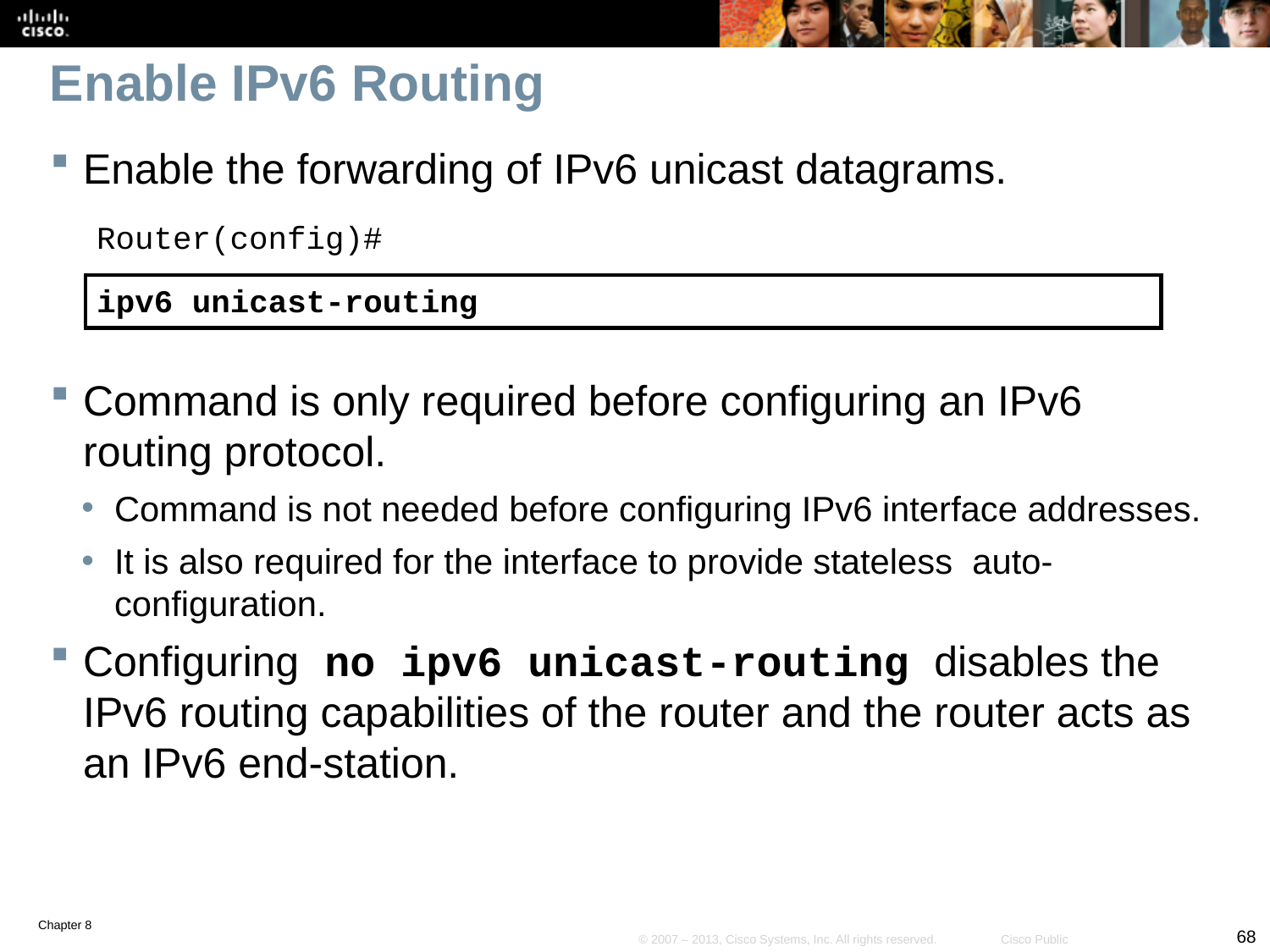

# Enable IPv6 Routing
Enable the forwarding of IPv6 unicast datagrams.
Router(config)#
ipv6 unicast-routing
Command is only required before configuring an IPv6 routing protocol.
Command is not needed before configuring IPv6 interface addresses.
It is also required for the interface to provide stateless  auto-configuration.
Configuring no ipv6 unicast-routing disables the IPv6 routing capabilities of the router and the router acts as an IPv6 end-station.